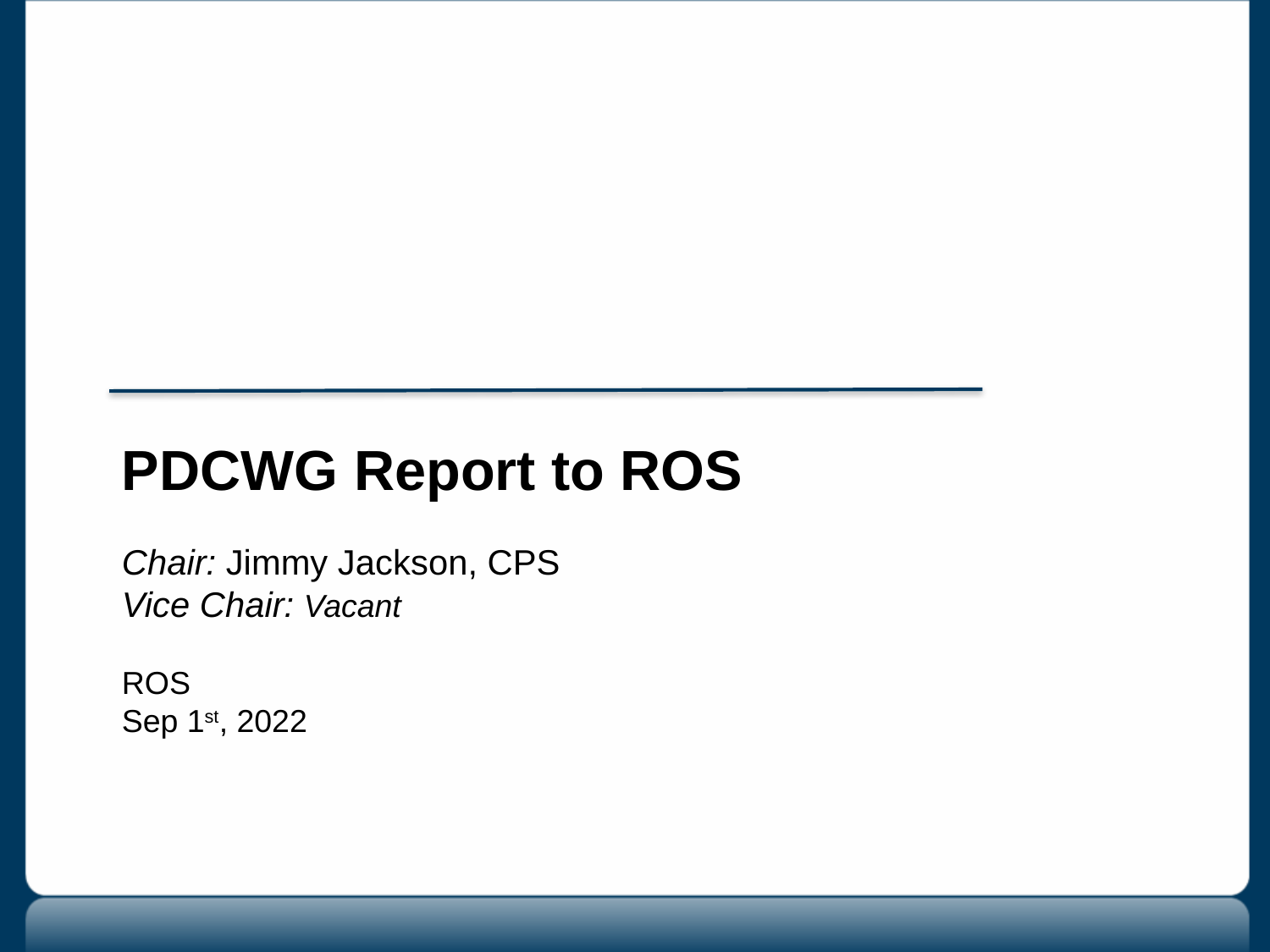

PDCWG Report to ROS

Chair: Jimmy Jackson, CPS
Vice Chair: Vacant

ROS
Sep 1st, 2022